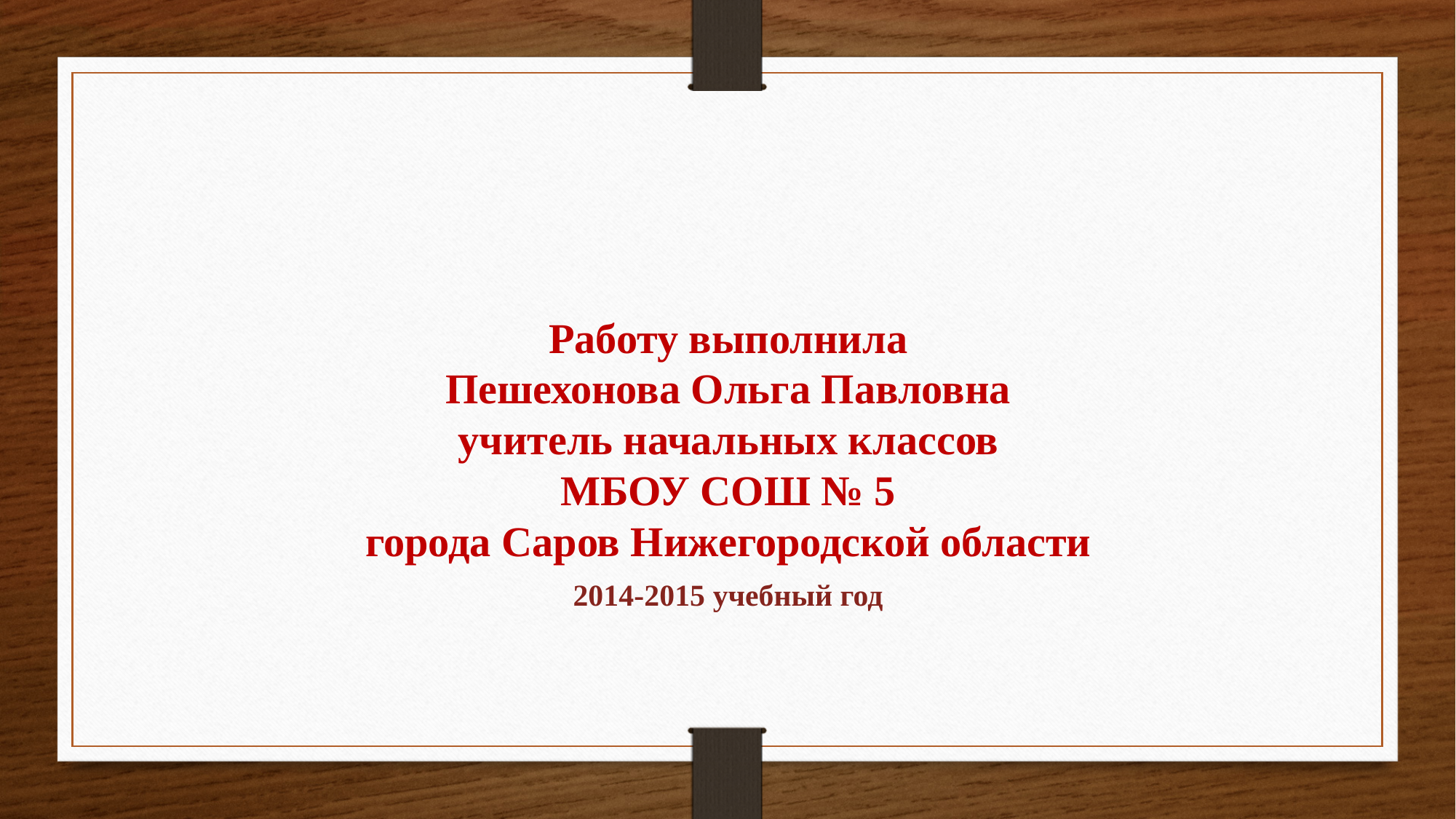

# Работу выполнила Пешехонова Ольга Павловна учитель начальных классов МБОУ СОШ № 5 города Саров Нижегородской области
2014-2015 учебный год